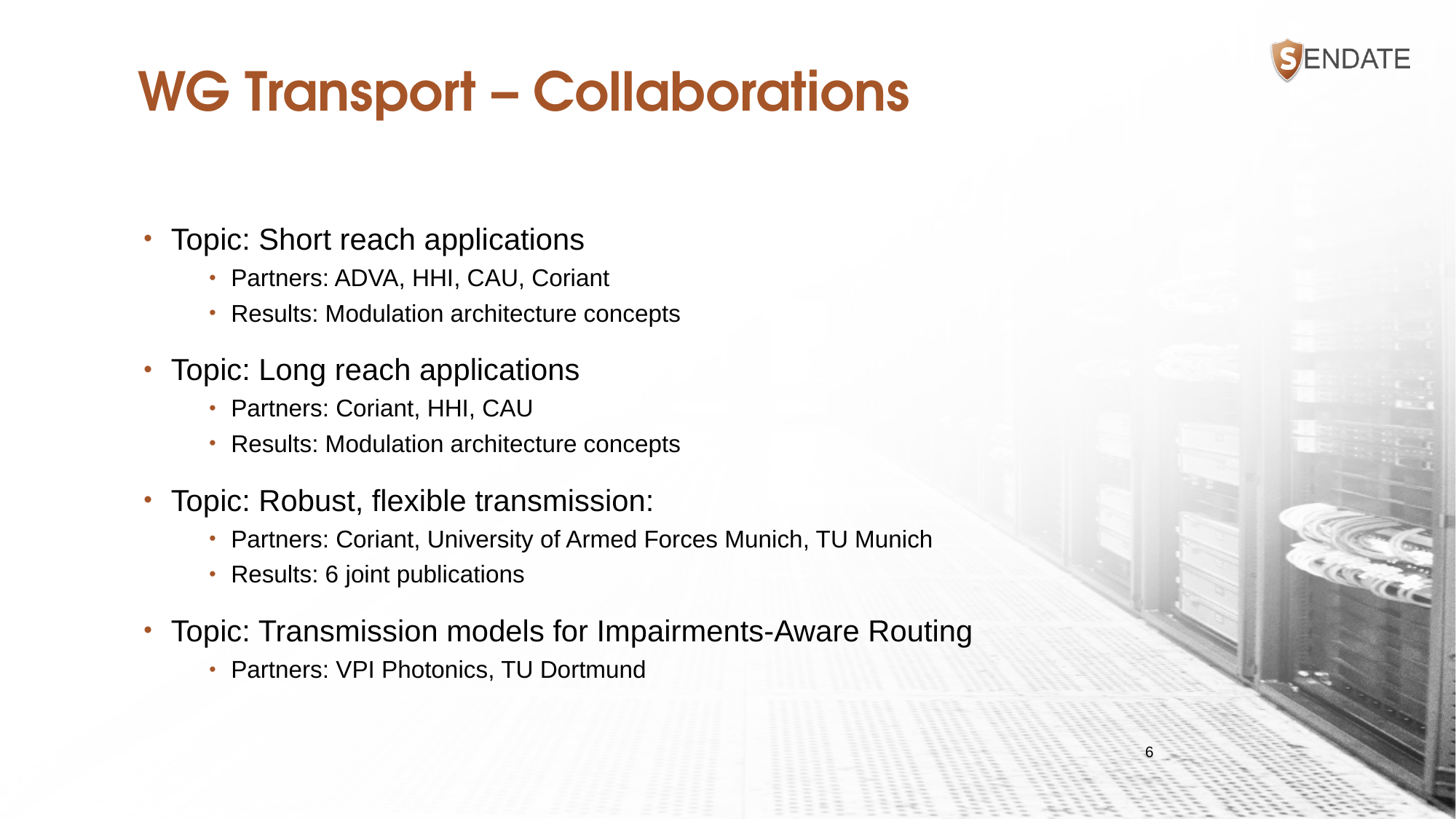

# WG Transport – Collaborations
Topic: Short reach applications
Partners: ADVA, HHI, CAU, Coriant
Results: Modulation architecture concepts
Topic: Long reach applications
Partners: Coriant, HHI, CAU
Results: Modulation architecture concepts
Topic: Robust, flexible transmission:
Partners: Coriant, University of Armed Forces Munich, TU Munich
Results: 6 joint publications
Topic: Transmission models for Impairments-Aware Routing
Partners: VPI Photonics, TU Dortmund
6